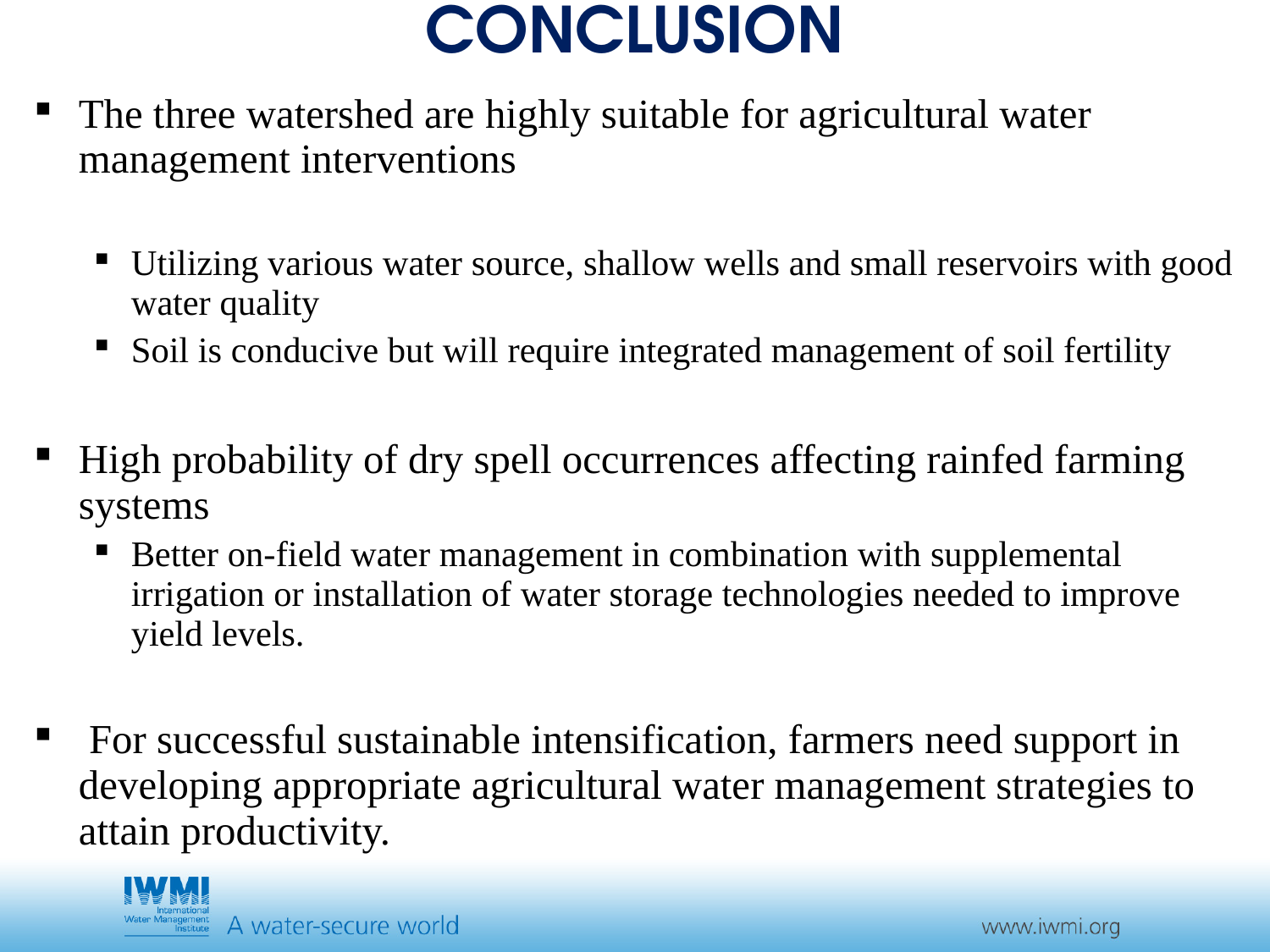

# Conclusion
The three watershed are highly suitable for agricultural water management interventions

Utilizing various water source, shallow wells and small reservoirs with good water quality
Soil is conducive but will require integrated management of soil fertility

High probability of dry spell occurrences affecting rainfed farming systems
Better on-field water management in combination with supplemental irrigation or installation of water storage technologies needed to improve yield levels.

 For successful sustainable intensification, farmers need support in developing appropriate agricultural water management strategies to attain productivity.